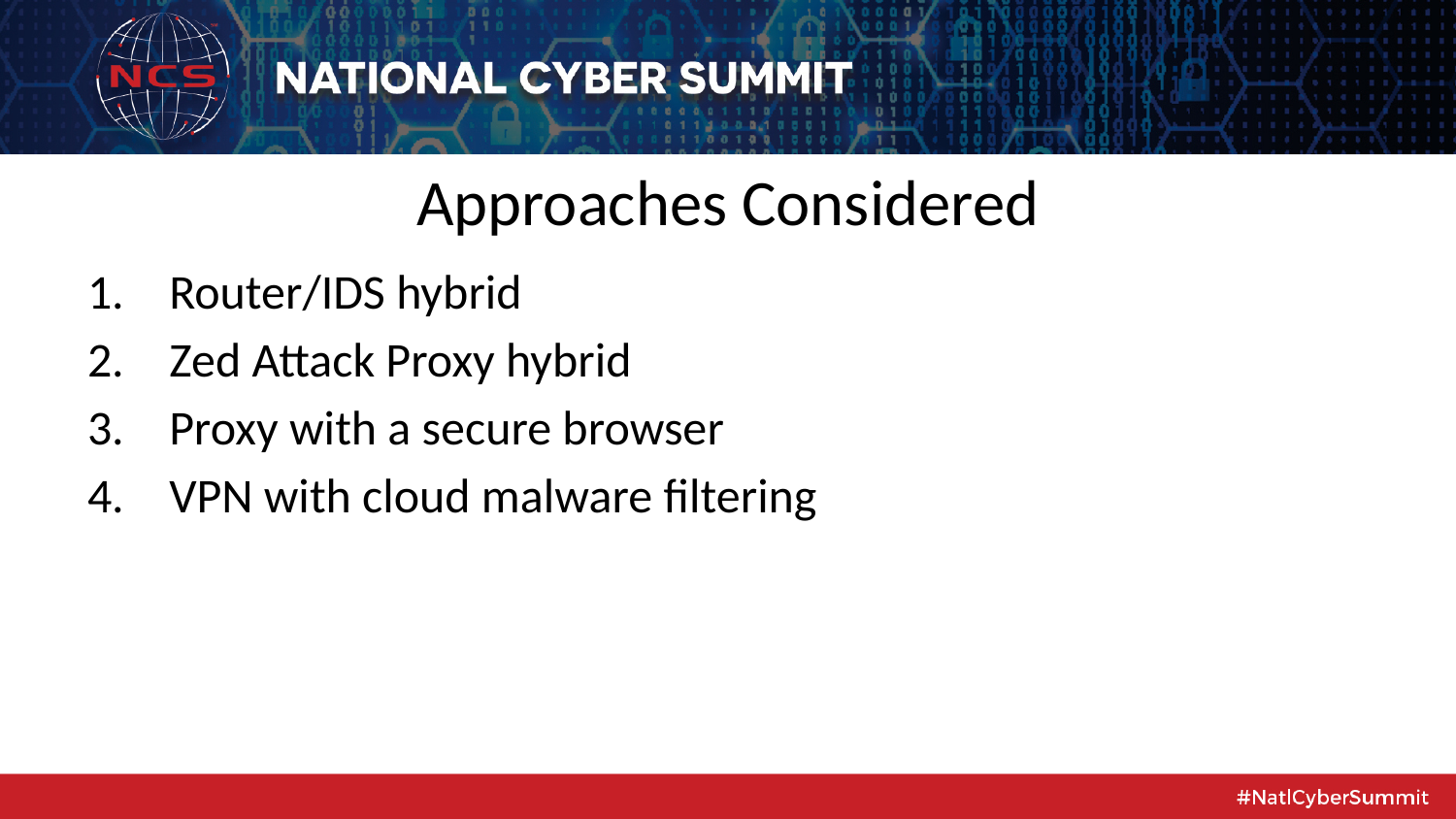

Approaches Considered
Router/IDS hybrid
Zed Attack Proxy hybrid
Proxy with a secure browser
VPN with cloud malware filtering